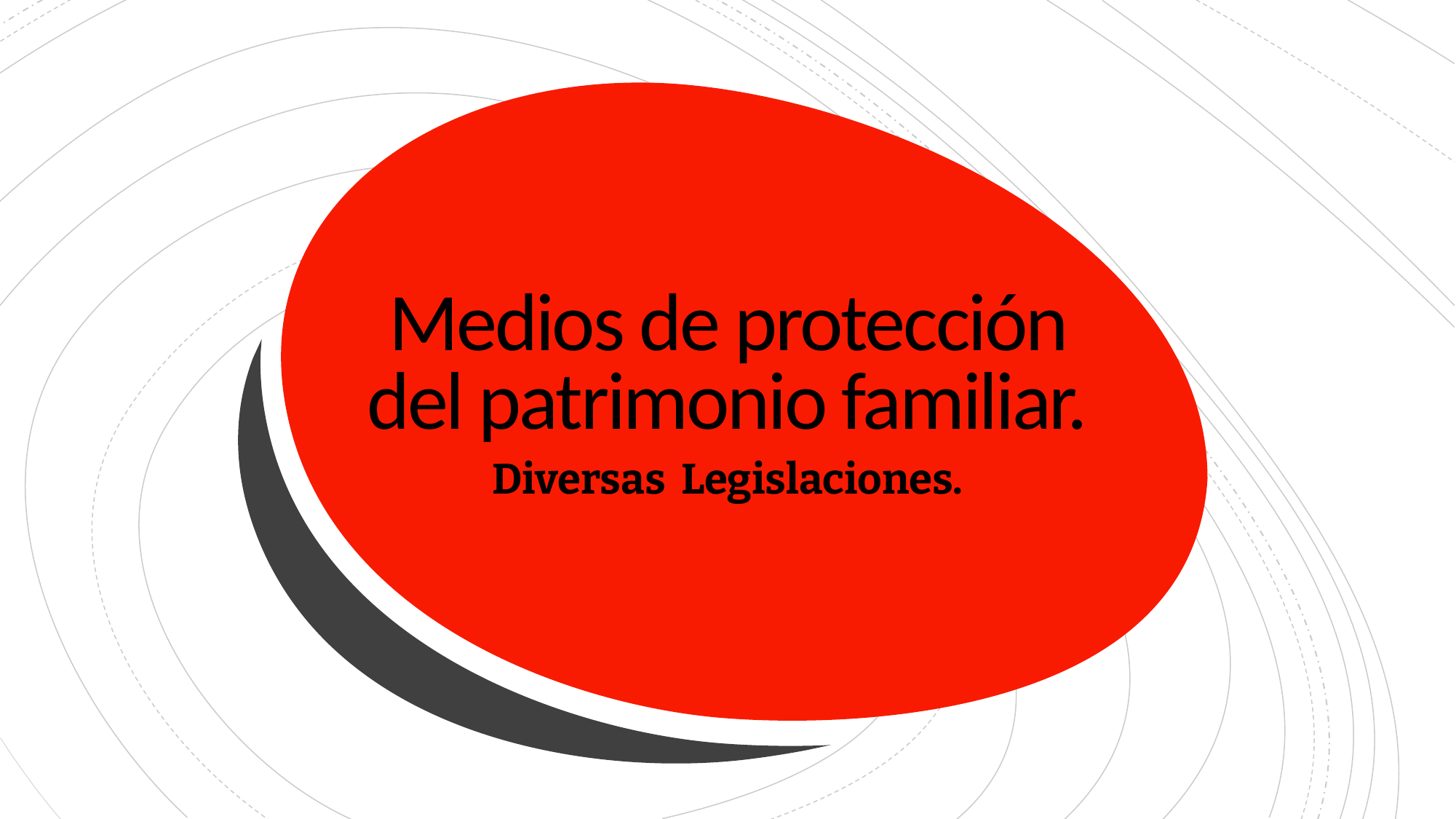

# Medios de protección del patrimonio familiar.

Diversas  Legislaciones.